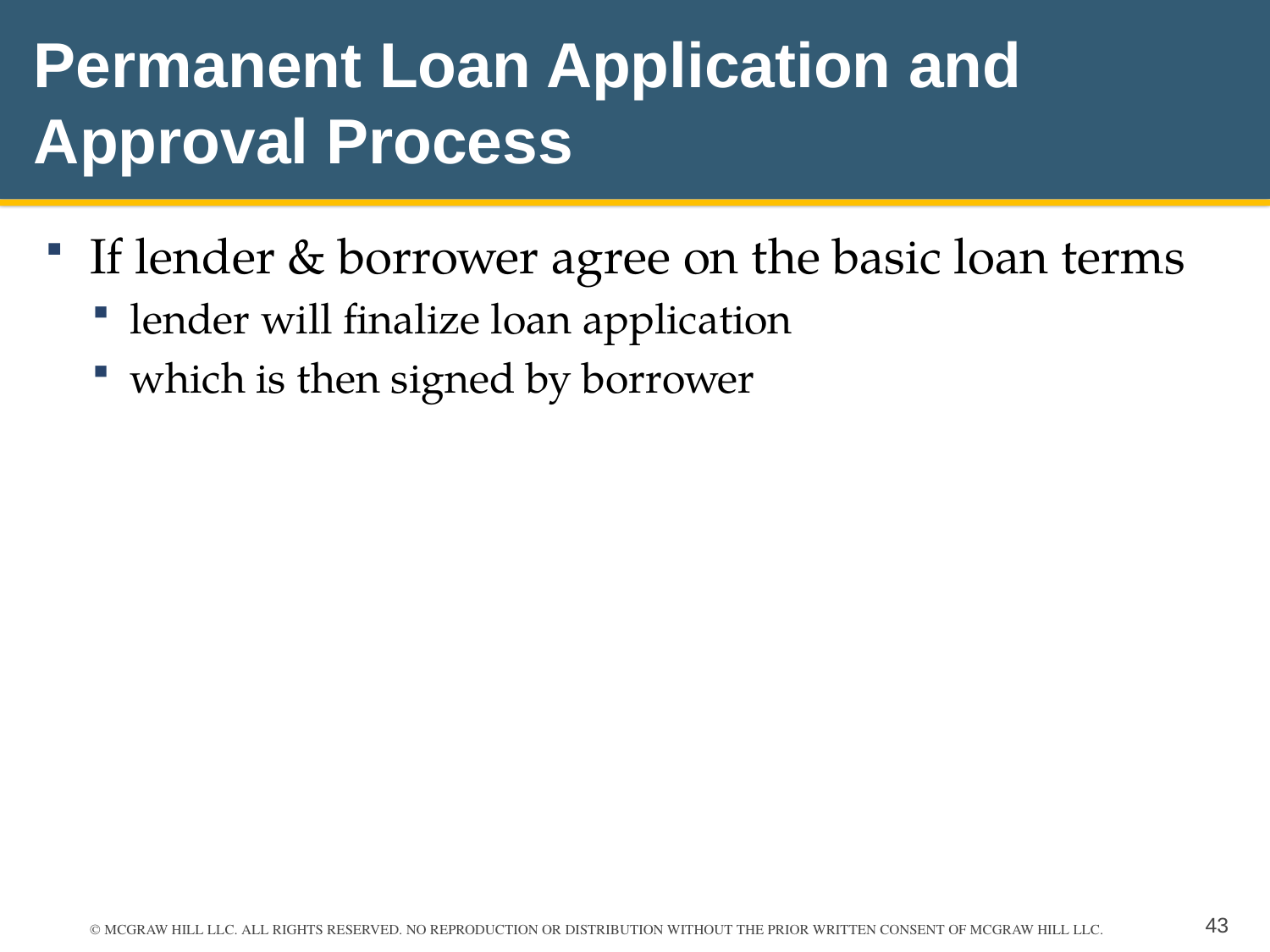

# Permanent Loan Application and Approval Process
If lender & borrower agree on the basic loan terms
lender will finalize loan application
which is then signed by borrower
© MCGRAW HILL LLC. ALL RIGHTS RESERVED. NO REPRODUCTION OR DISTRIBUTION WITHOUT THE PRIOR WRITTEN CONSENT OF MCGRAW HILL LLC.
43